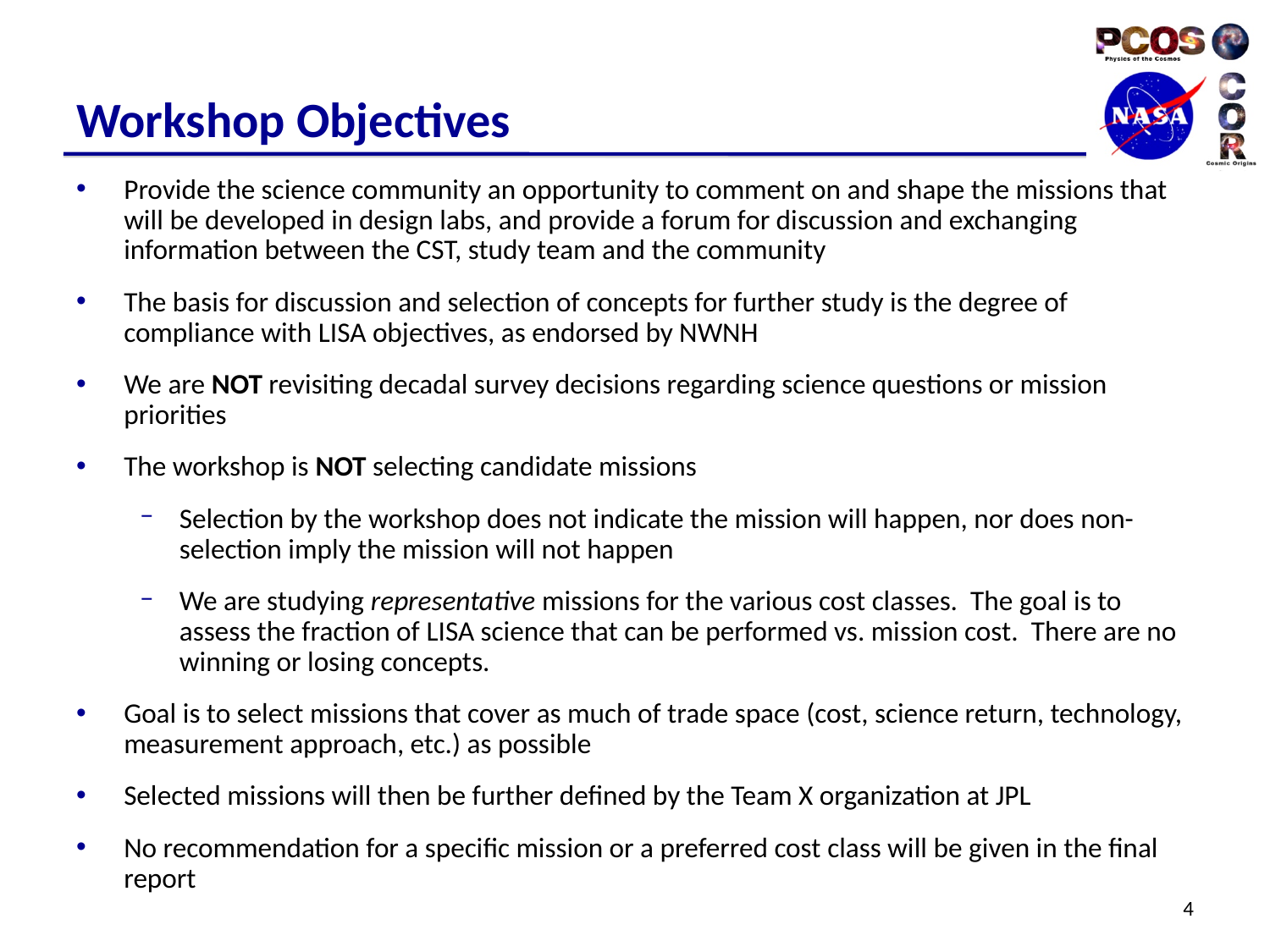

# Workshop Objectives
Provide the science community an opportunity to comment on and shape the missions that will be developed in design labs, and provide a forum for discussion and exchanging information between the CST, study team and the community
The basis for discussion and selection of concepts for further study is the degree of compliance with LISA objectives, as endorsed by NWNH
We are NOT revisiting decadal survey decisions regarding science questions or mission priorities
The workshop is NOT selecting candidate missions
Selection by the workshop does not indicate the mission will happen, nor does non-selection imply the mission will not happen
We are studying representative missions for the various cost classes.  The goal is to assess the fraction of LISA science that can be performed vs. mission cost.  There are no winning or losing concepts.
Goal is to select missions that cover as much of trade space (cost, science return, technology, measurement approach, etc.) as possible
Selected missions will then be further defined by the Team X organization at JPL
No recommendation for a specific mission or a preferred cost class will be given in the final report
4